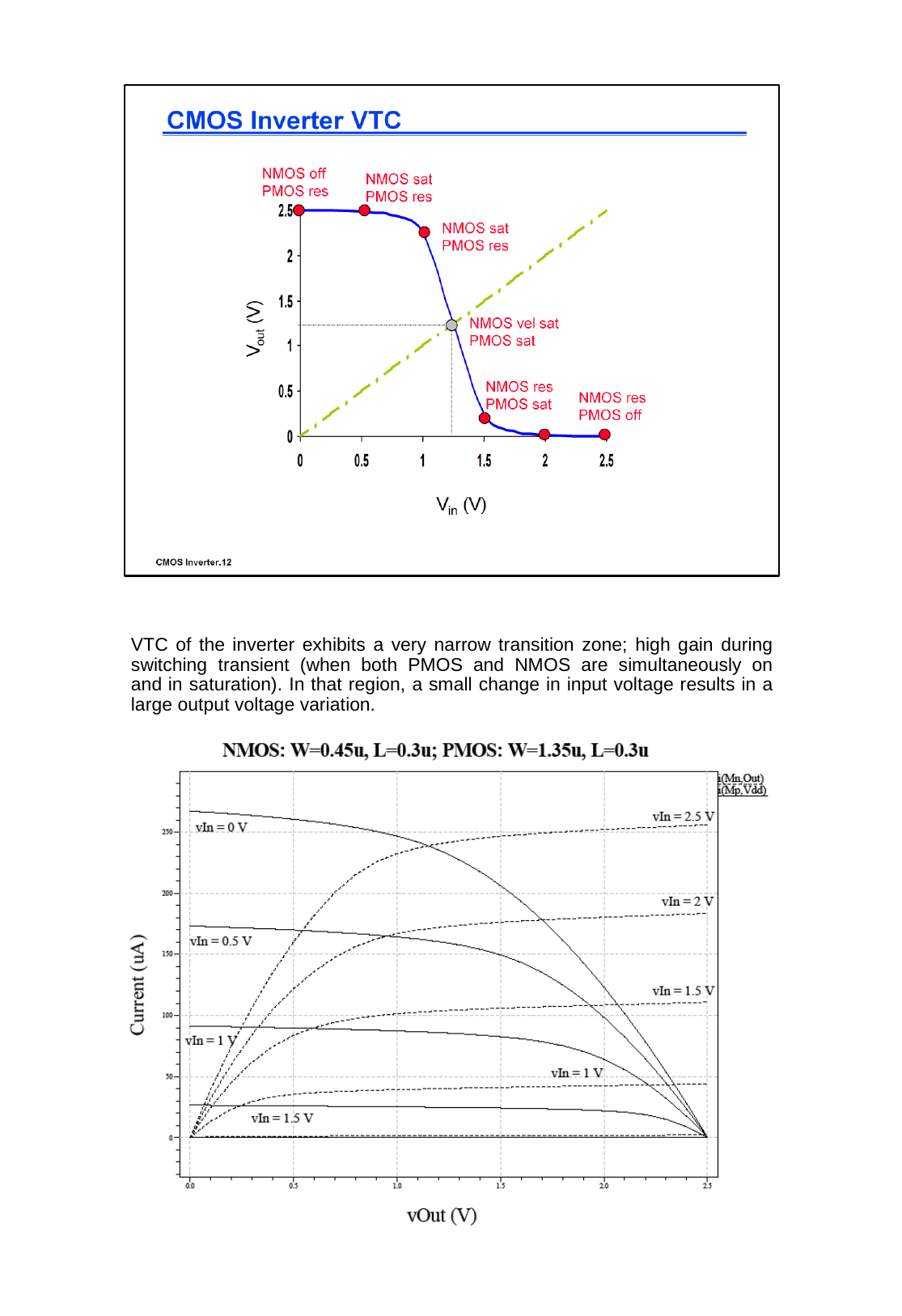

VTC of the inverter exhibits a very narrow transition zone; high gain during switching transient (when both PMOS and NMOS are simultaneously on and in saturation). In that region, a small change in input voltage results in a large output voltage variation.